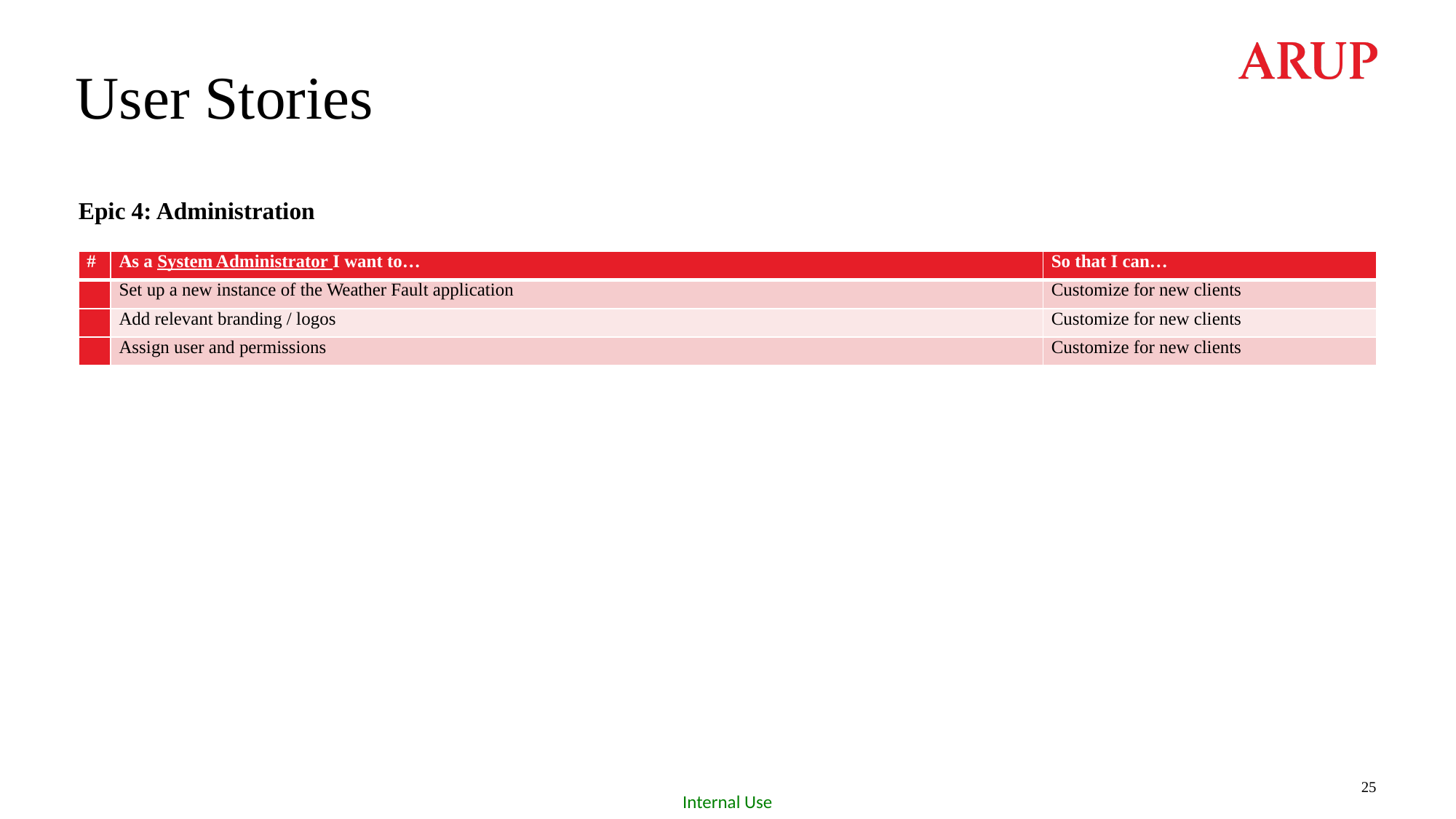

# User Stories
Epic 4: Administration
| # | As a System Administrator I want to… | So that I can… |
| --- | --- | --- |
|  | Set up a new instance of the Weather Fault application | Customize for new clients |
|  | Add relevant branding / logos | Customize for new clients |
|  | Assign user and permissions | Customize for new clients |
25